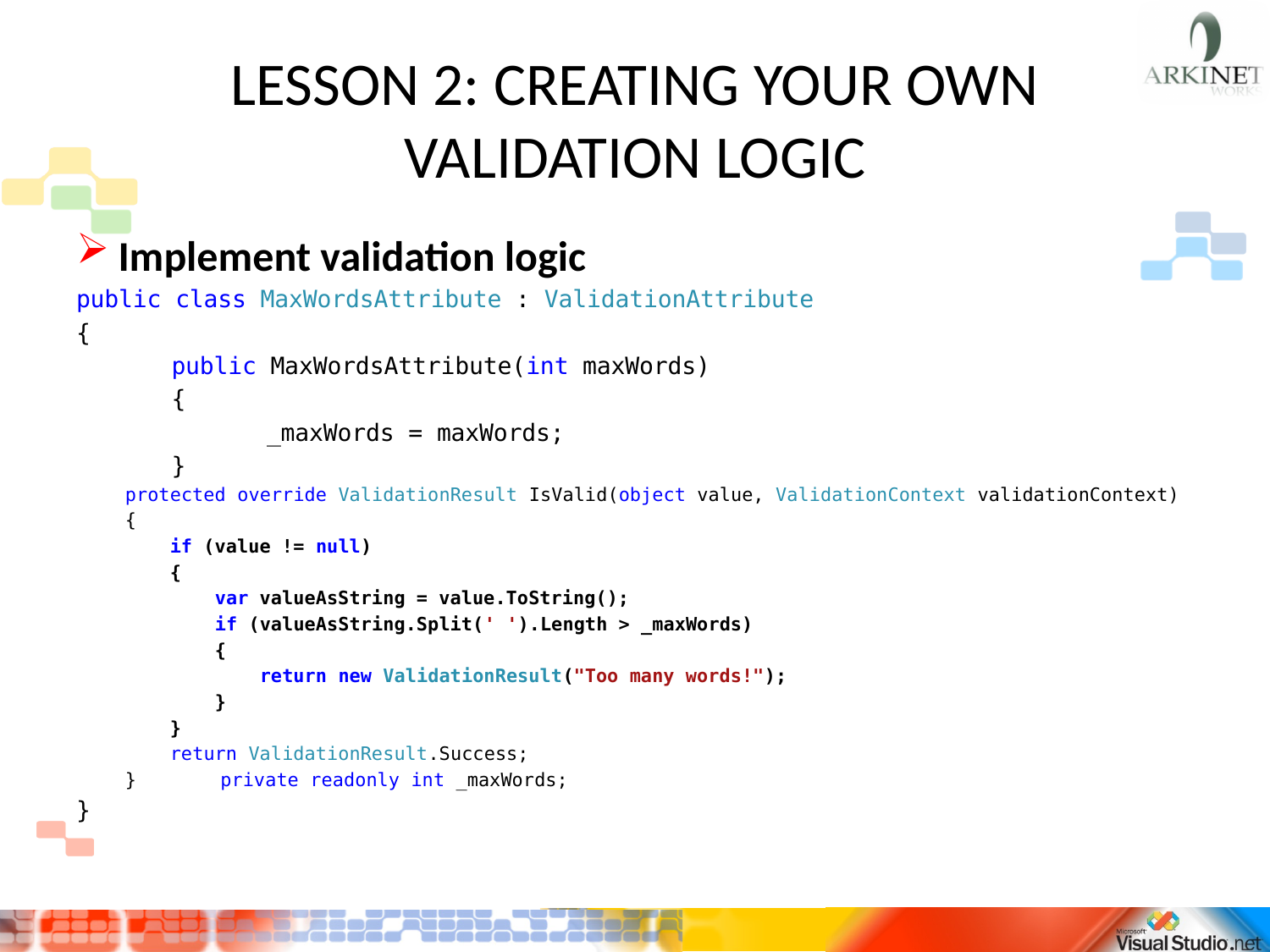

# LESSON 2: CREATING YOUR OWN VALIDATION LOGIC
Implement validation logic
public class MaxWordsAttribute : ValidationAttribute
{
	public MaxWordsAttribute(int maxWords)
	{
		_maxWords = maxWords;
	}
	protected override ValidationResult IsValid(object value, ValidationContext validationContext)
{
    if (value != null)
    {
        var valueAsString = value.ToString();
        if (valueAsString.Split(' ').Length > _maxWords)
        {
            return new ValidationResult("Too many words!");
        }
    }
    return ValidationResult.Success;
}	private readonly int _maxWords;
}